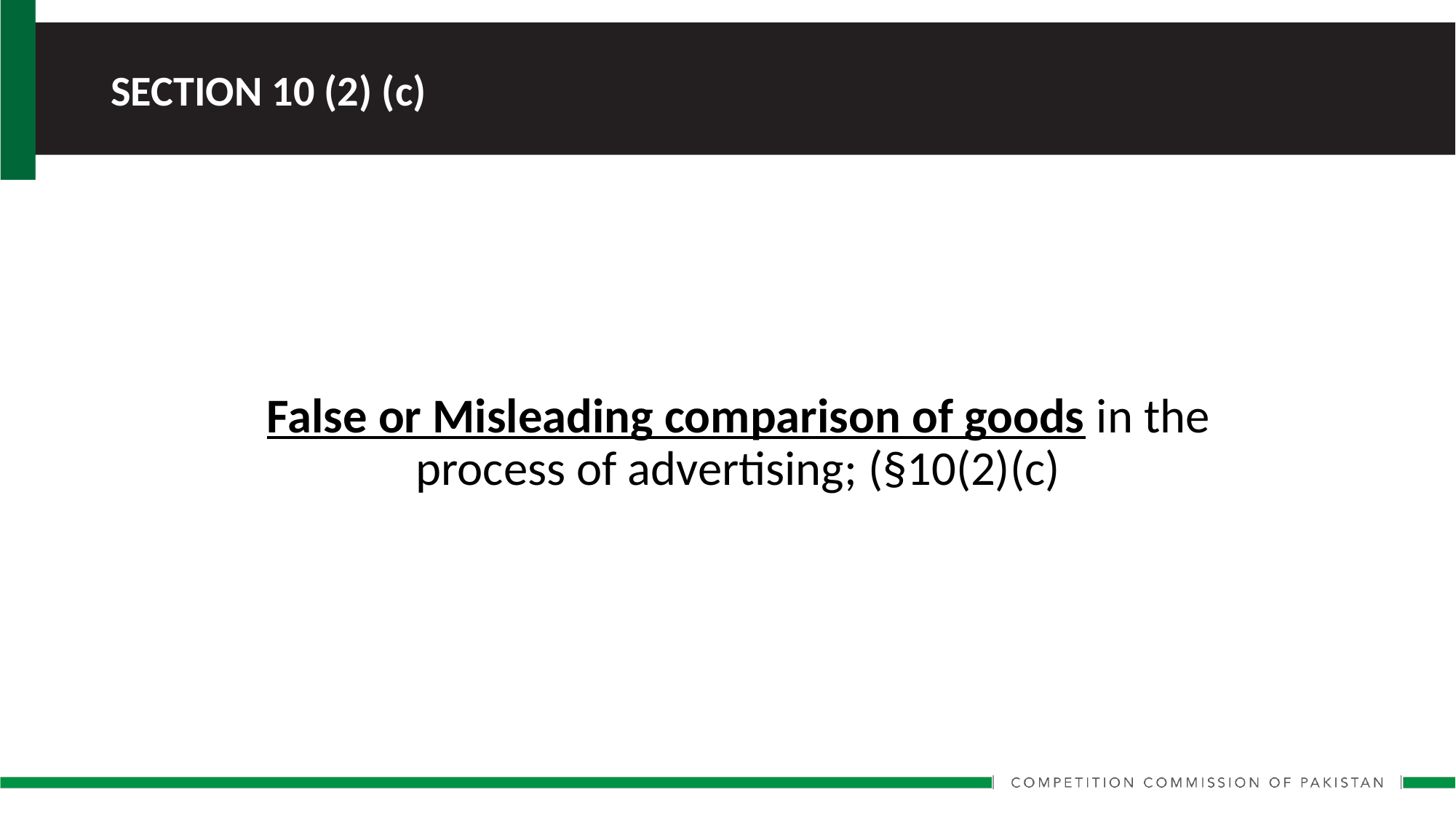

SECTION 10 (2) (c)
False or Misleading comparison of goods in the process of advertising; (§10(2)(c)